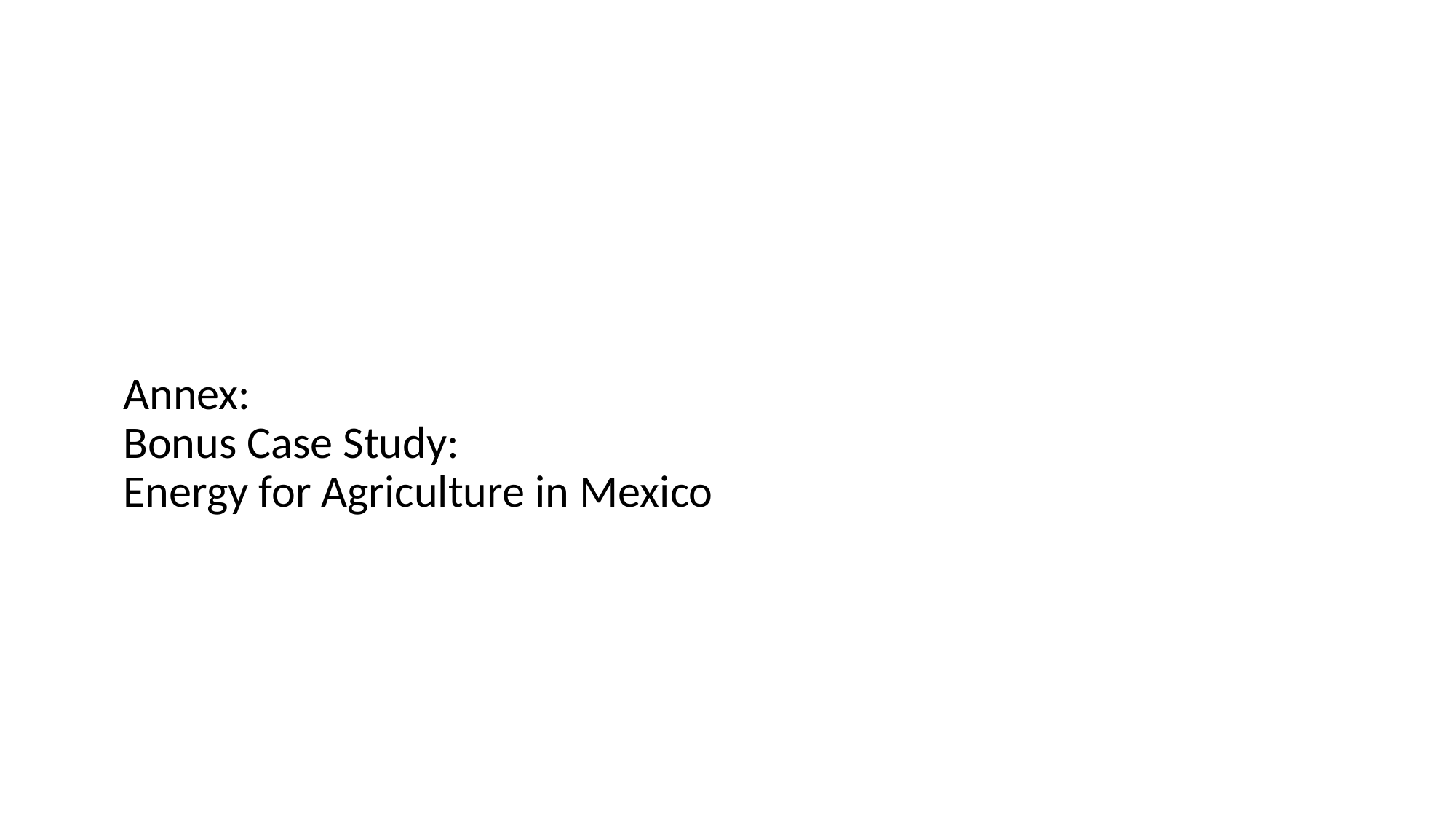

# Annex: Bonus Case Study: Energy for Agriculture in Mexico